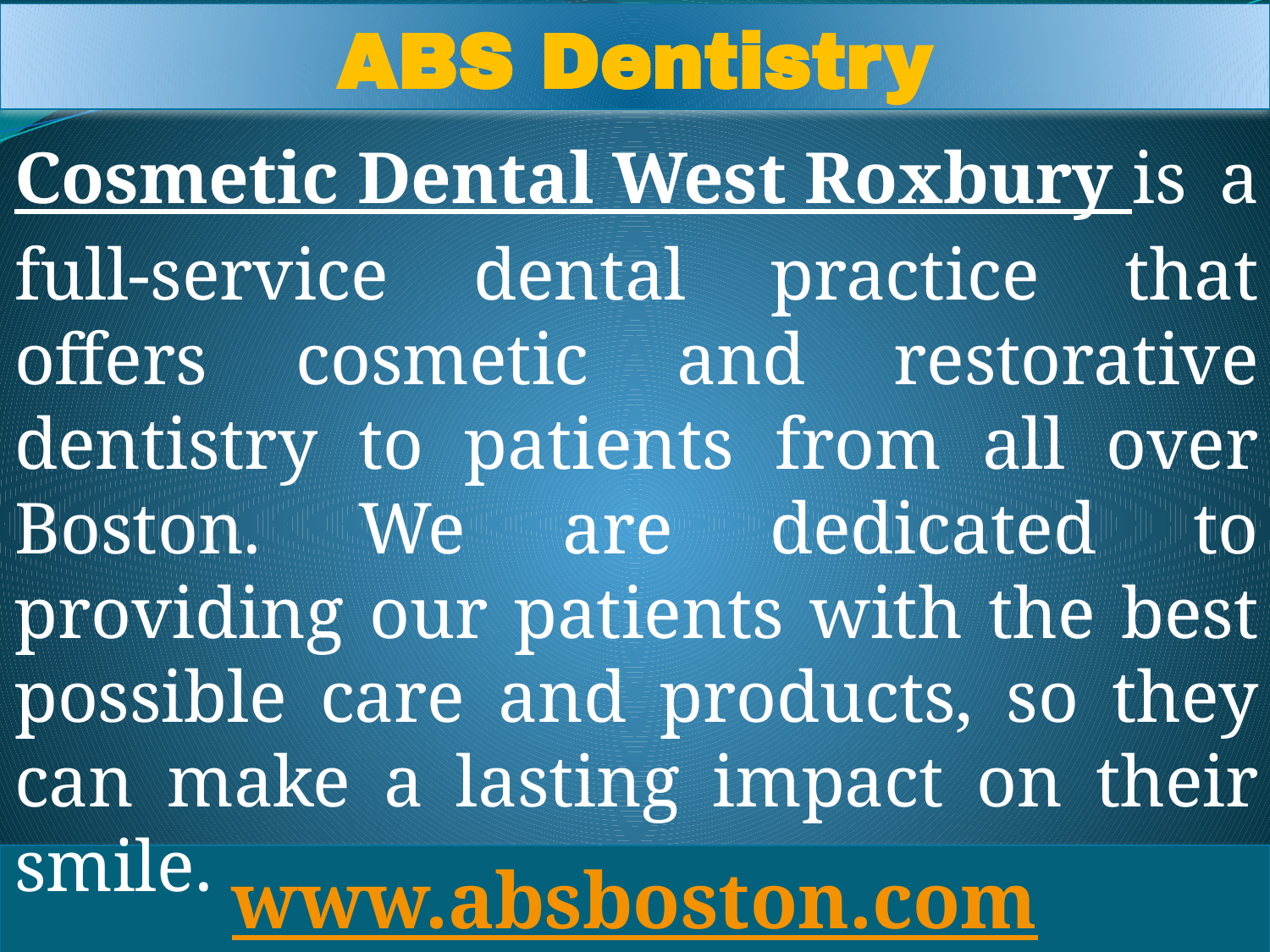

ABS Dentistry
Cosmetic Dental West Roxbury is a full-service dental practice that offers cosmetic and restorative dentistry to patients from all over Boston. We are dedicated to providing our patients with the best possible care and products, so they can make a lasting impact on their smile.
www.absboston.com